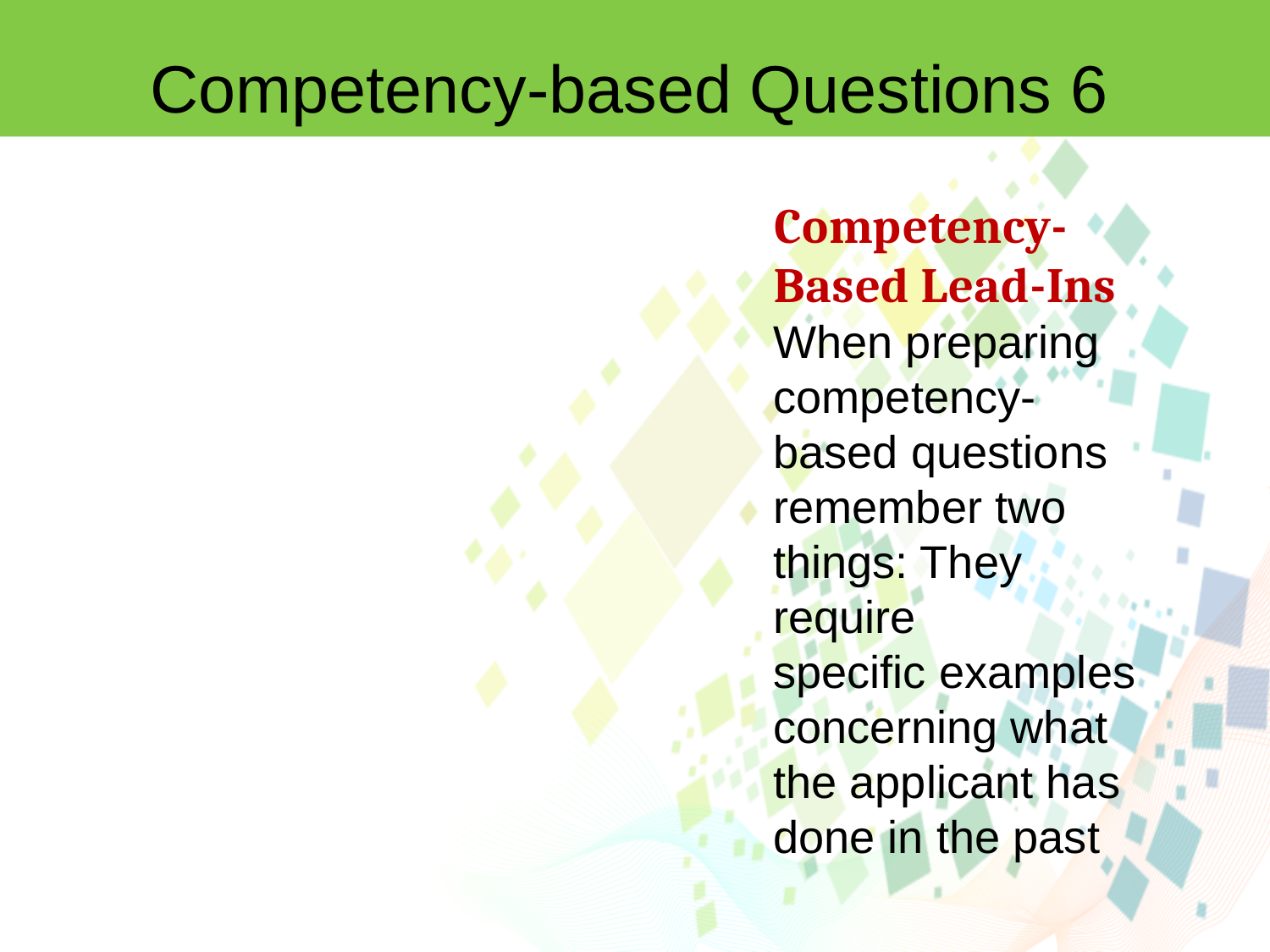

Competency-based Questions 6
Competency-Based Lead-Ins
When preparing competency-based questions remember two things: They require
specific examples concerning what the applicant has done in the past